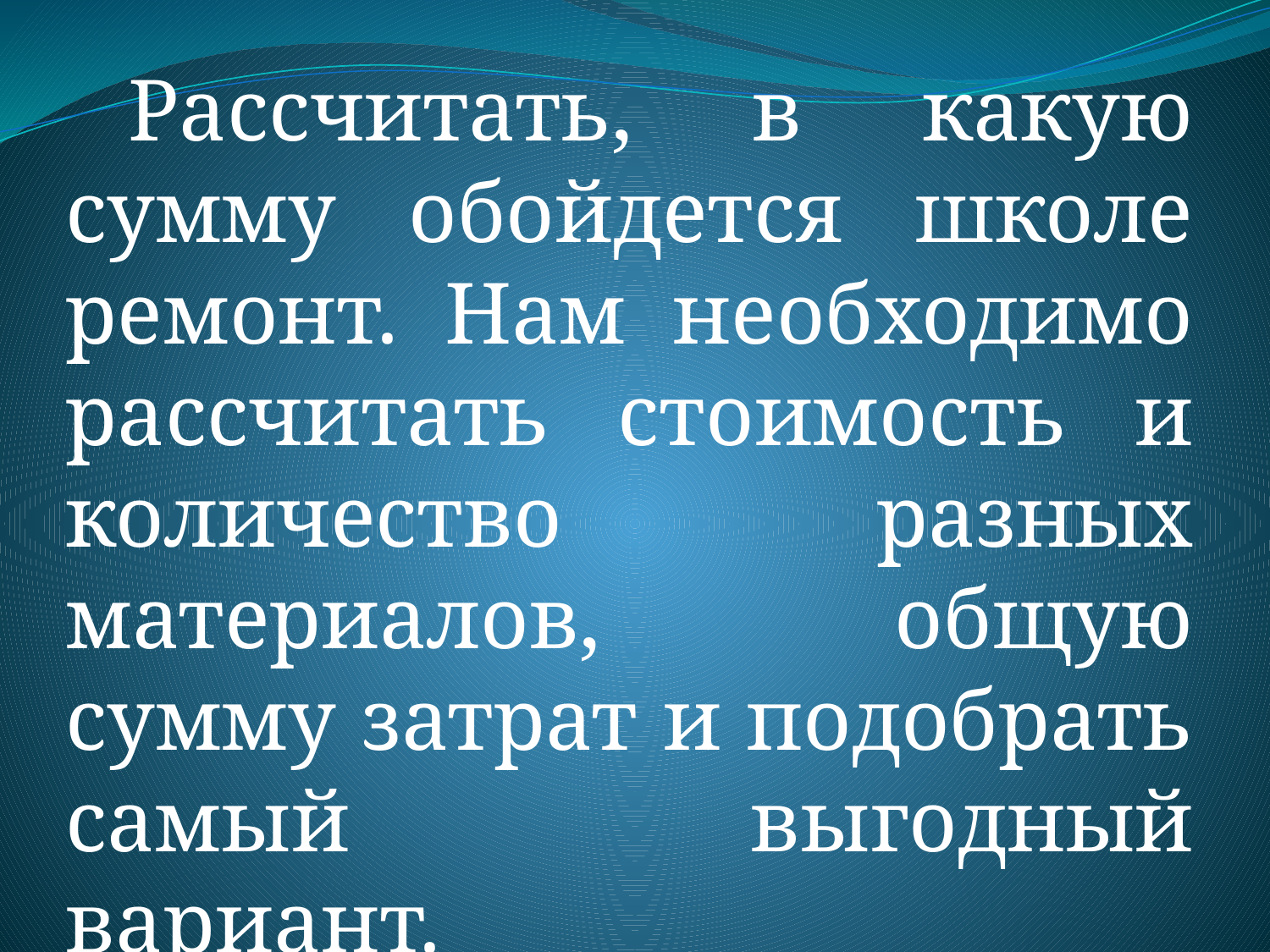

Рассчитать, в какую сумму обойдется школе ремонт. Нам необходимо рассчитать стоимость и количество разных материалов, общую сумму затрат и подобрать самый выгодный вариант.
#